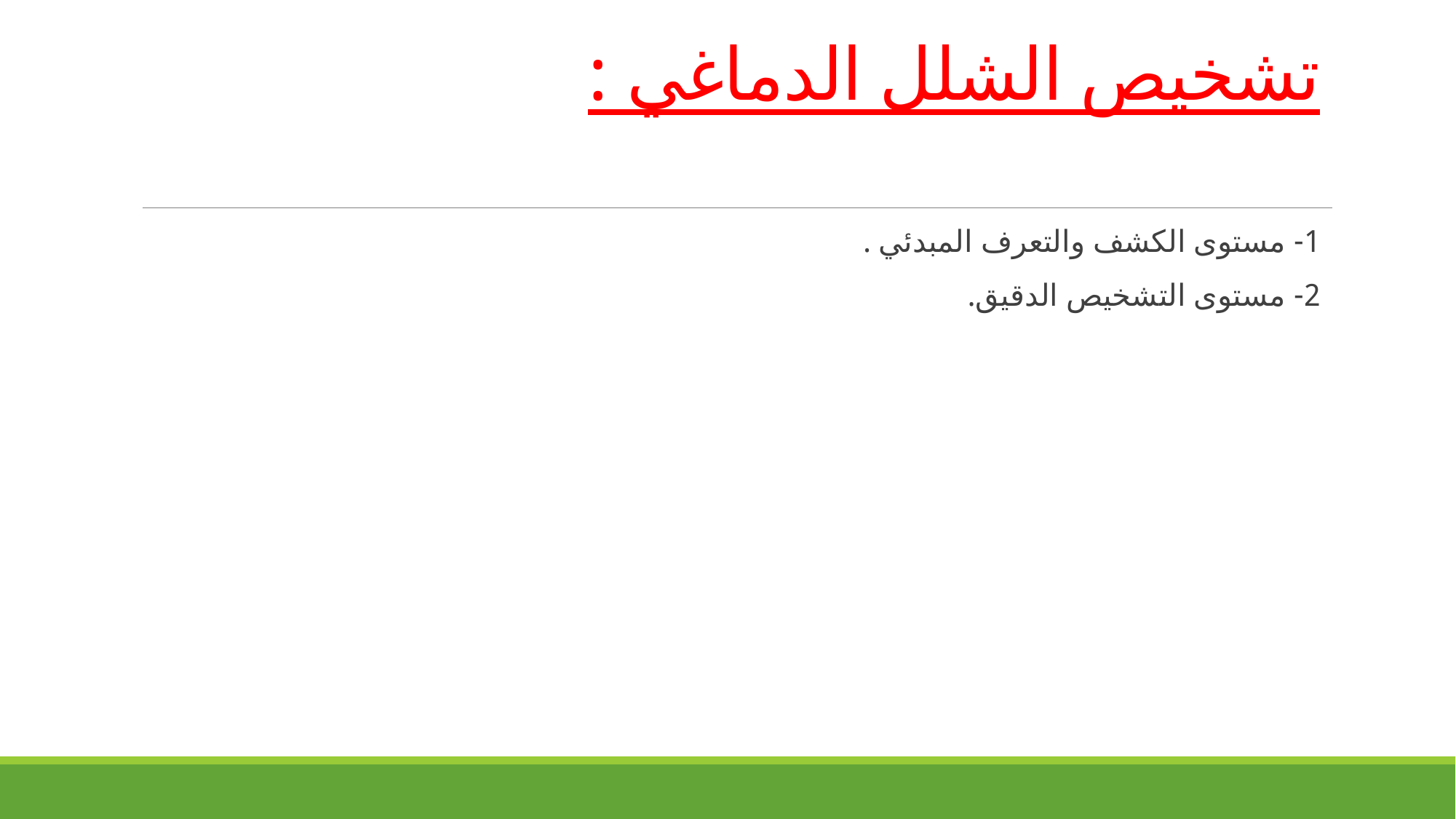

# تشخيص الشلل الدماغي :
1- مستوى الكشف والتعرف المبدئي .
2- مستوى التشخيص الدقيق.